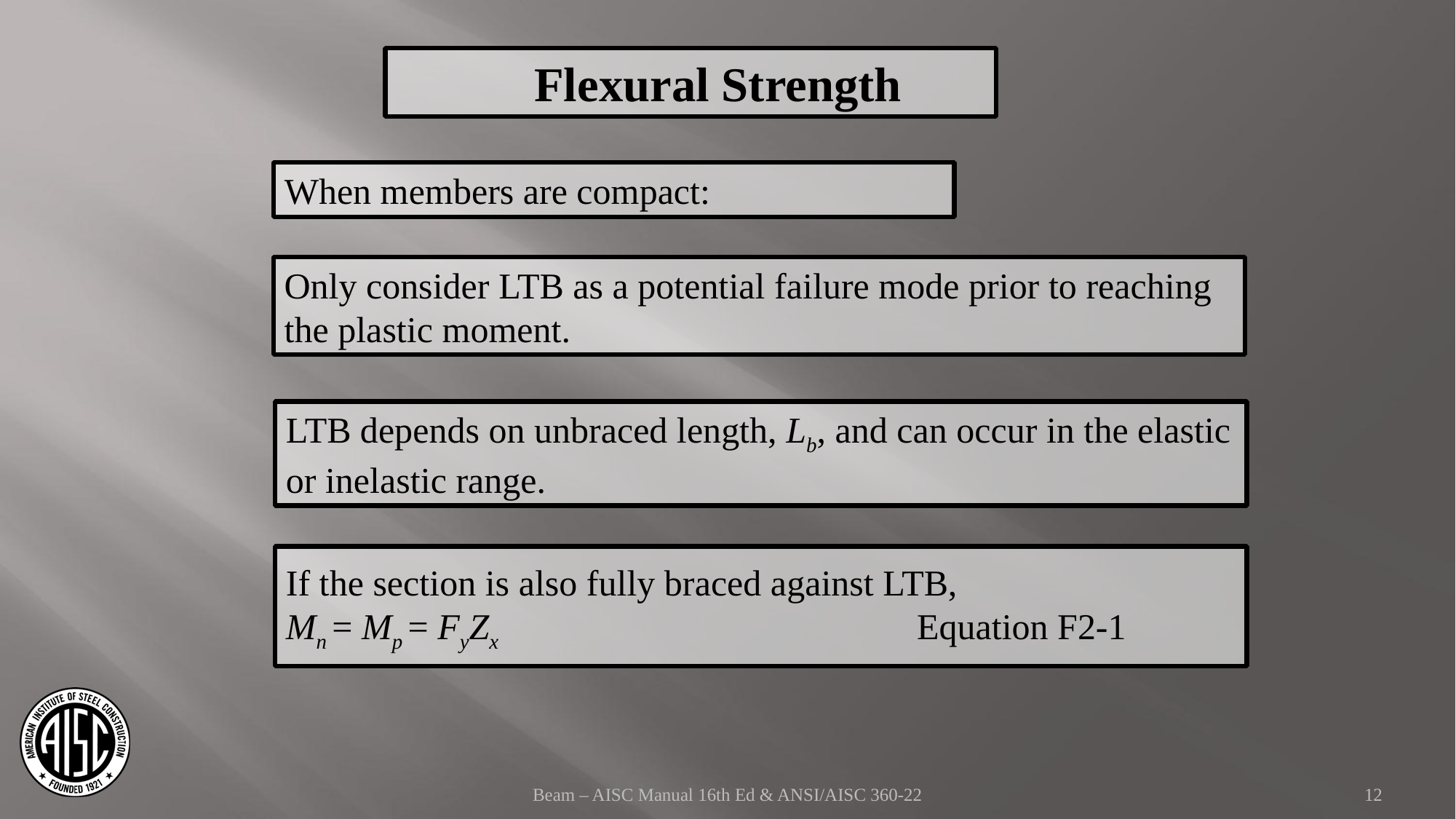

Flexural Strength
When members are compact:
Only consider LTB as a potential failure mode prior to reaching the plastic moment.
LTB depends on unbraced length, Lb, and can occur in the elastic or inelastic range.
If the section is also fully braced against LTB,
Mn = Mp = FyZx                                              Equation F2-1
Beam – AISC Manual 16th Ed & ANSI/AISC 360-22
12